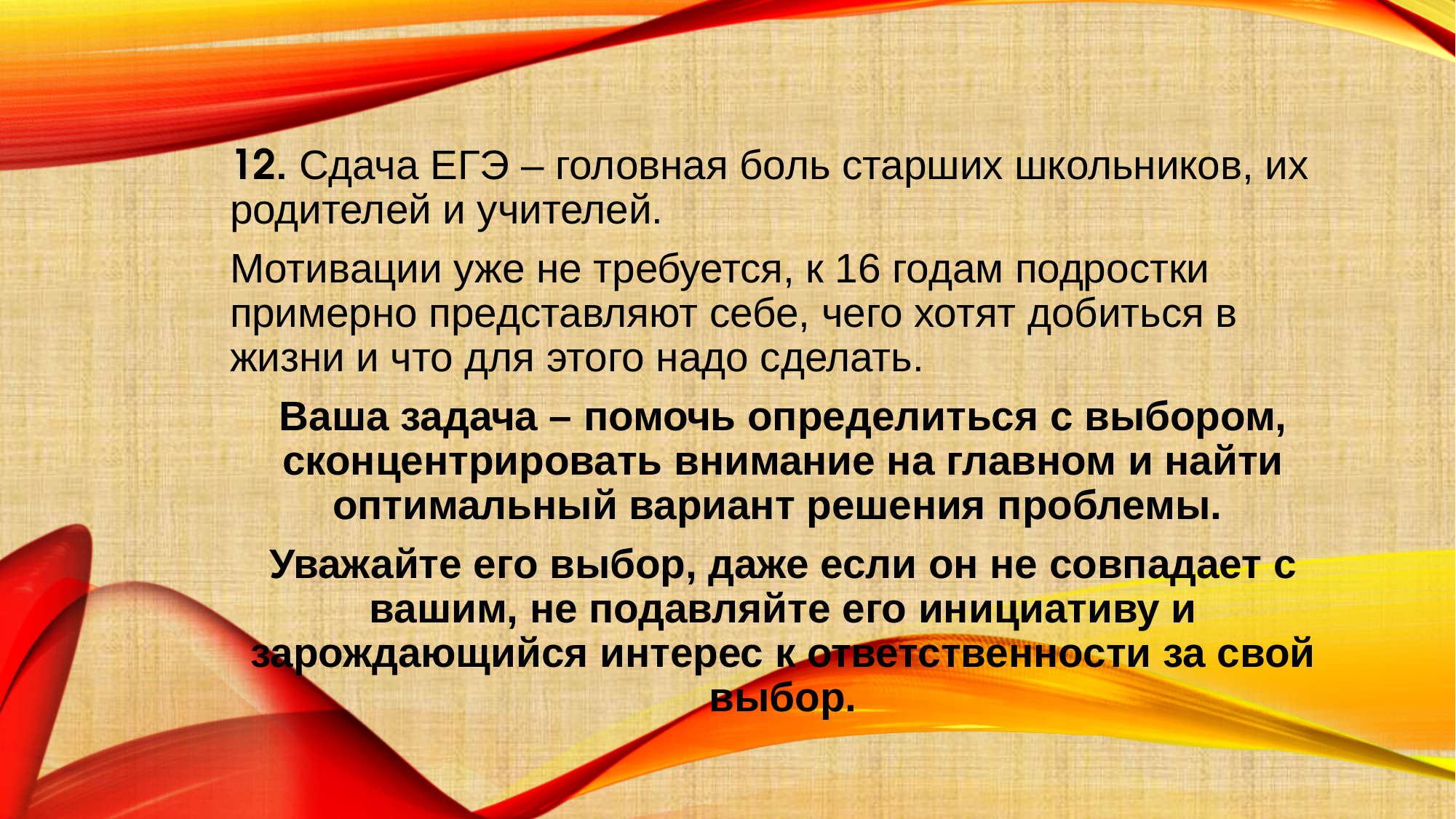

#
12. Сдача ЕГЭ – головная боль старших школьников, их родителей и учителей.
Мотивации уже не требуется, к 16 годам подростки примерно представляют себе, чего хотят добиться в жизни и что для этого надо сделать.
Ваша задача – помочь определиться с выбором, сконцентрировать внимание на главном и найти оптимальный вариант решения проблемы.
Уважайте его выбор, даже если он не совпадает с вашим, не подавляйте его инициативу и зарождающийся интерес к ответственности за свой выбор.